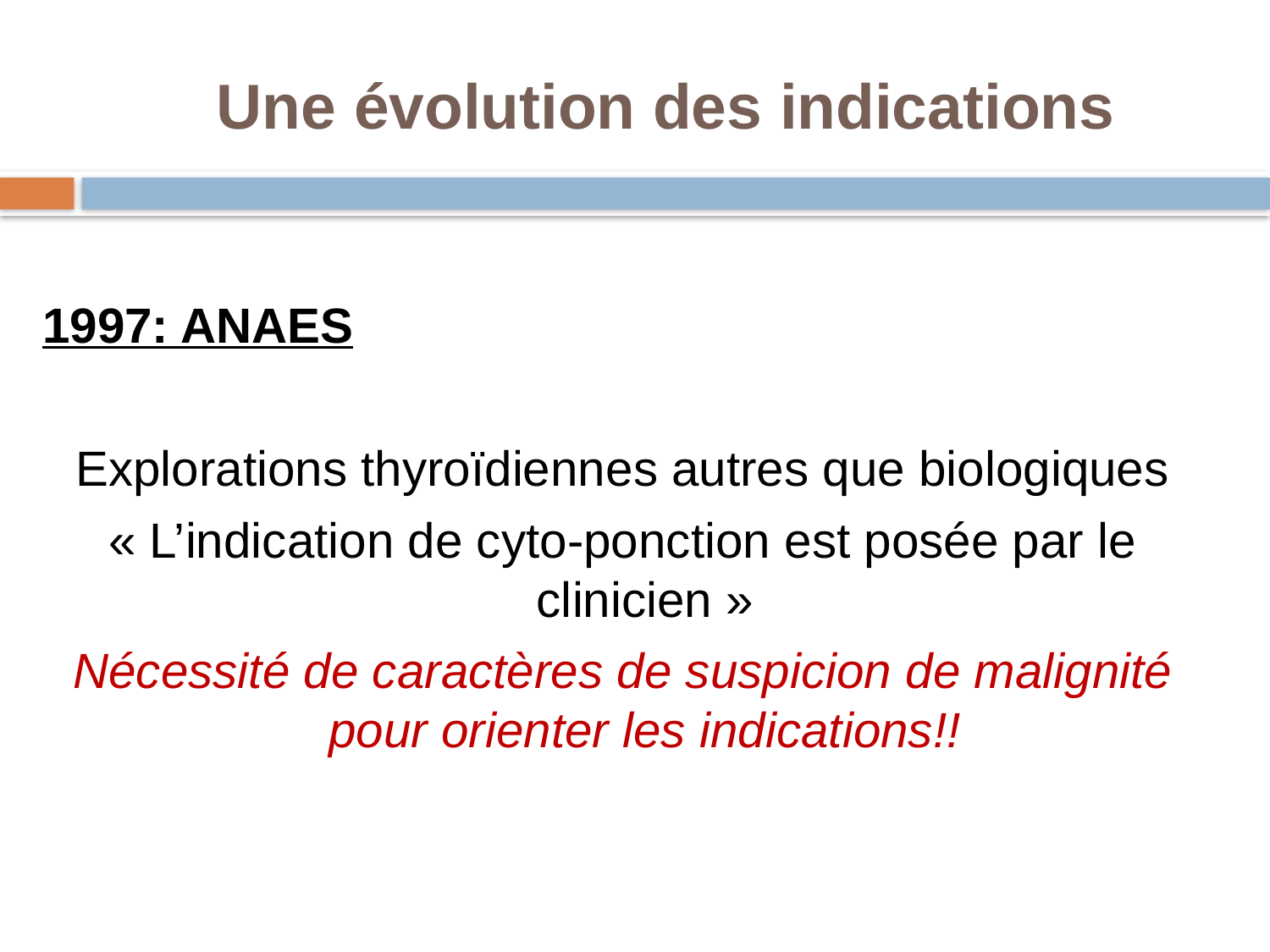

Une évolution des indications
1997: ANAES

Explorations thyroïdiennes autres que biologiques
« L’indication de cyto-ponction est posée par le clinicien »
Nécessité de caractères de suspicion de malignité pour orienter les indications!!